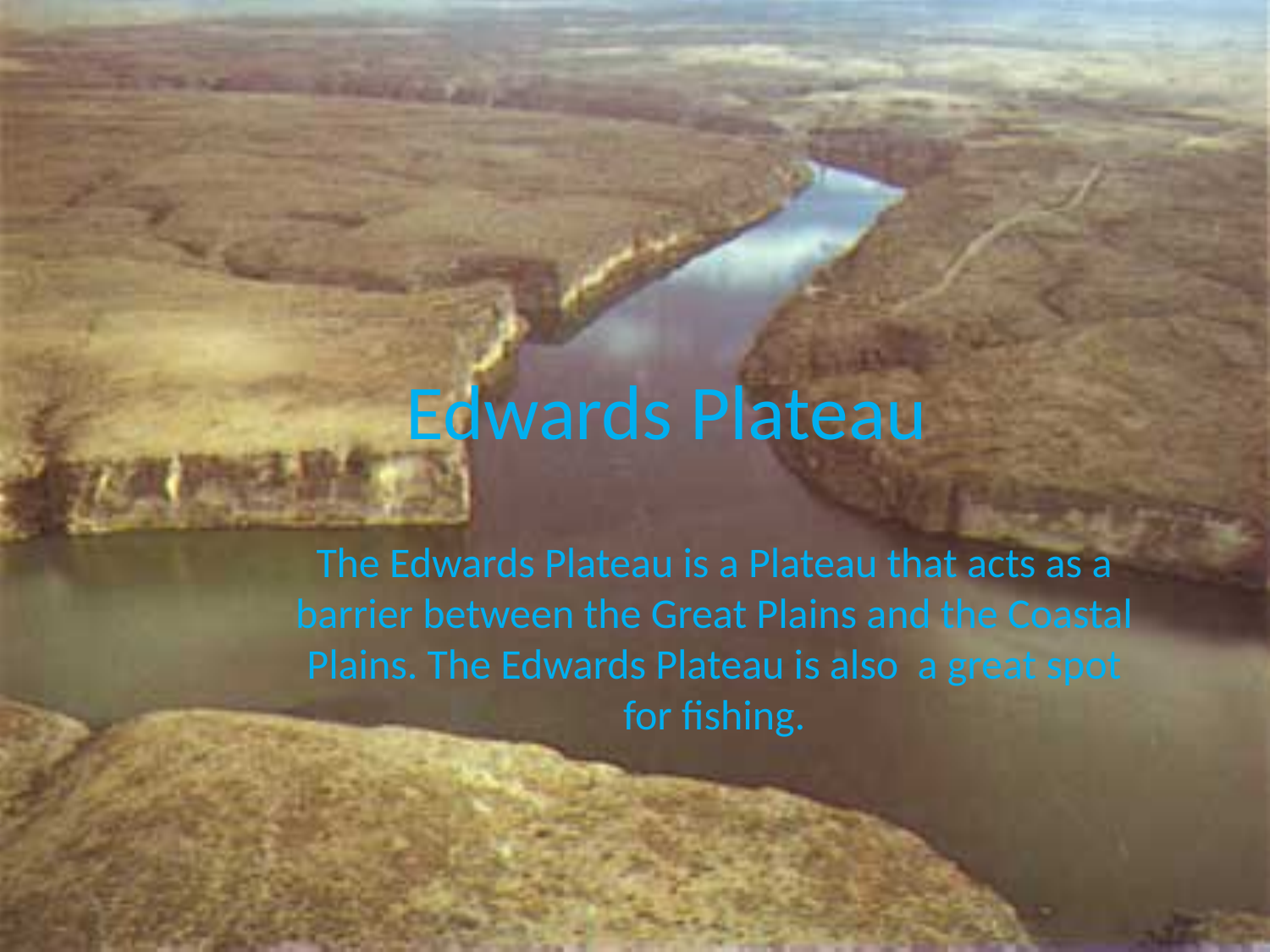

# Edwards Plateau
The Edwards Plateau is a Plateau that acts as a barrier between the Great Plains and the Coastal Plains. The Edwards Plateau is also  a great spot for fishing.